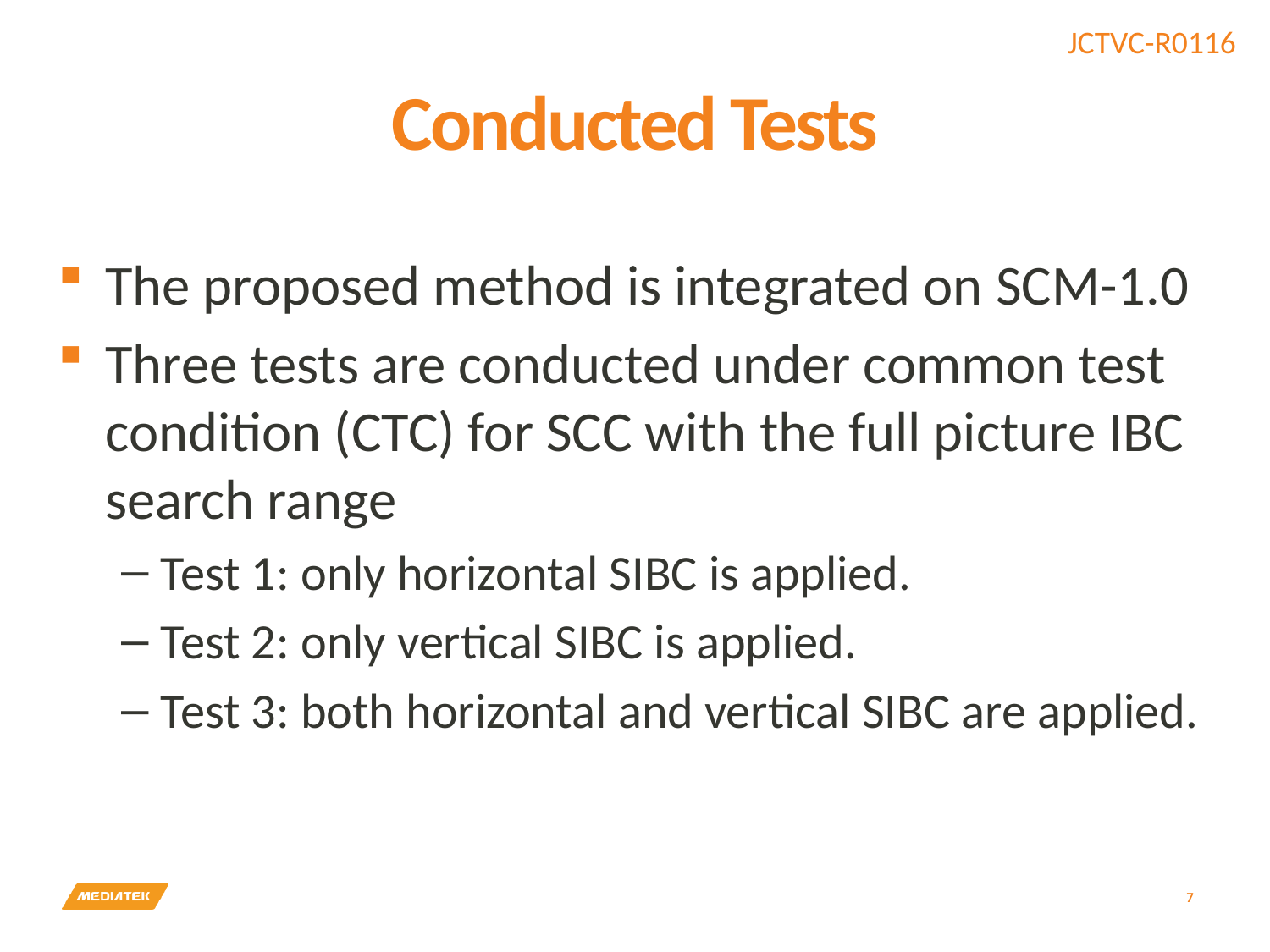

# Conducted Tests
The proposed method is integrated on SCM-1.0
Three tests are conducted under common test condition (CTC) for SCC with the full picture IBC search range
Test 1: only horizontal SIBC is applied.
Test 2: only vertical SIBC is applied.
Test 3: both horizontal and vertical SIBC are applied.
7